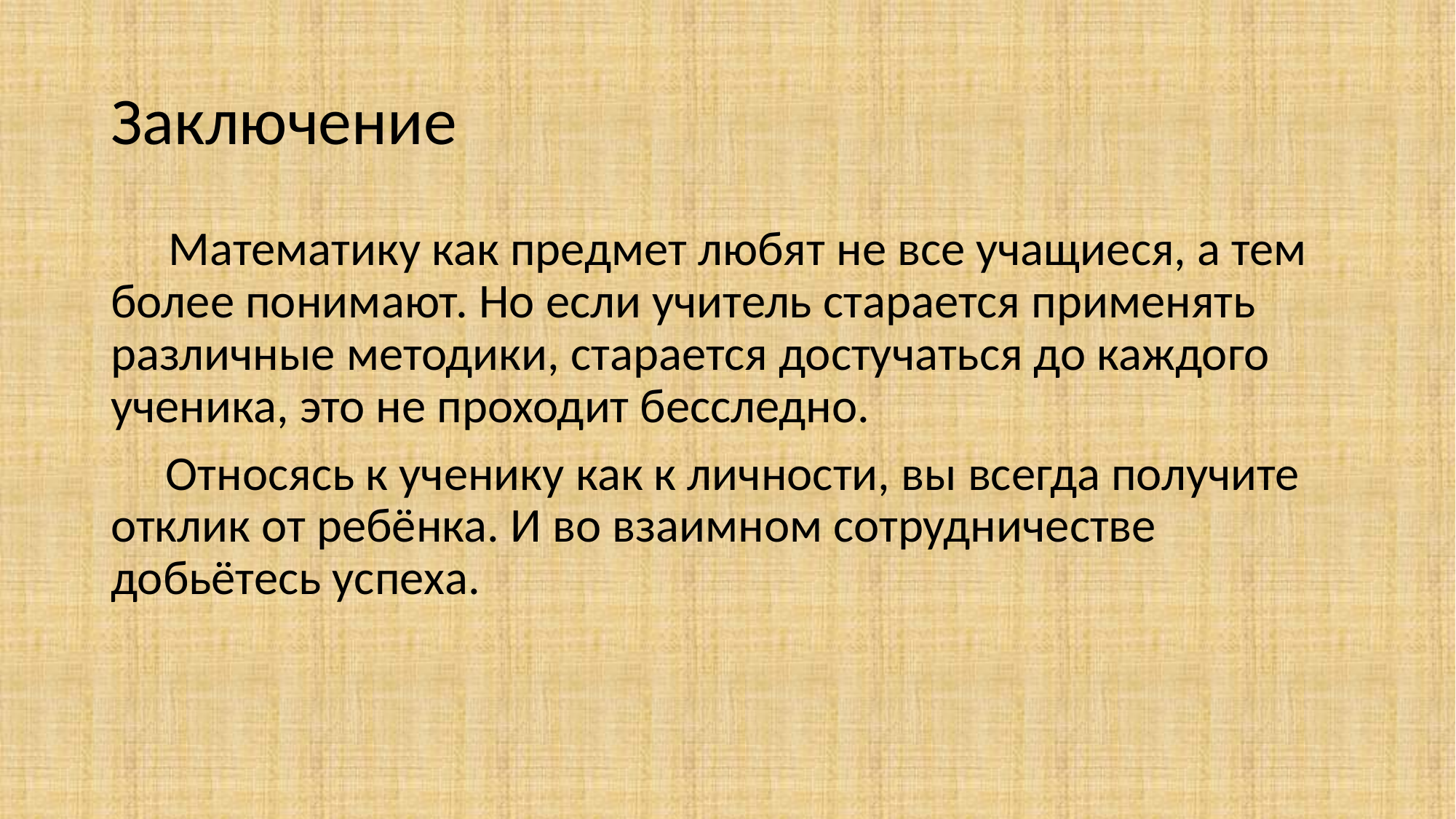

# Заключение
      Математику как предмет любят не все учащиеся, а тем более понимают. Но если учитель старается применять различные методики, старается достучаться до каждого ученика, это не проходит бесследно.
     Относясь к ученику как к личности, вы всегда получите отклик от ребёнка. И во взаимном сотрудничестве добьётесь успеха.